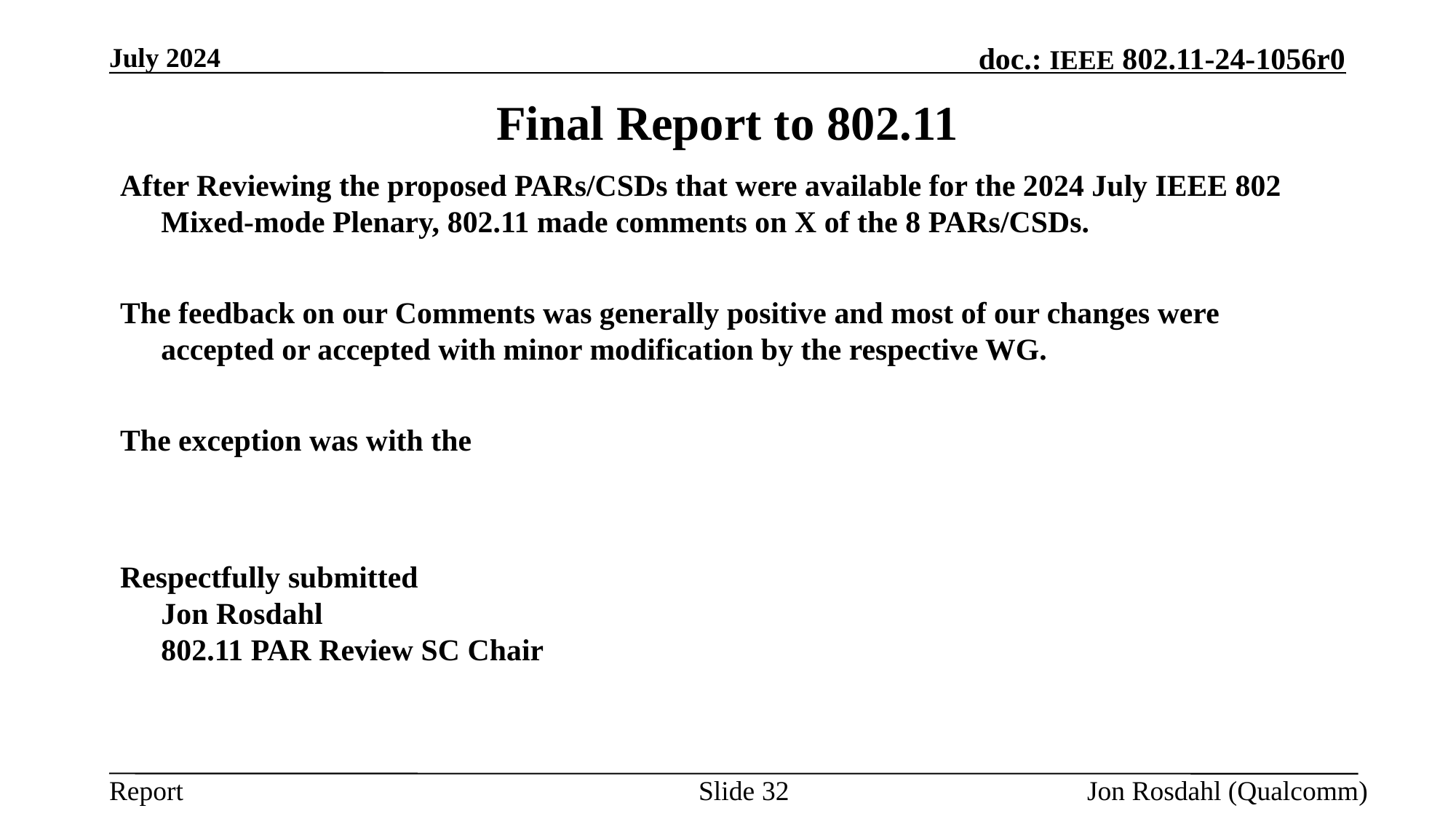

July 2024
# Final Report to 802.11
After Reviewing the proposed PARs/CSDs that were available for the 2024 July IEEE 802 Mixed-mode Plenary, 802.11 made comments on X of the 8 PARs/CSDs.

The feedback on our Comments was generally positive and most of our changes were accepted or accepted with minor modification by the respective WG.

The exception was with the

Respectfully submitted
Jon Rosdahl
802.11 PAR Review SC Chair
Slide 32
Jon Rosdahl (Qualcomm)